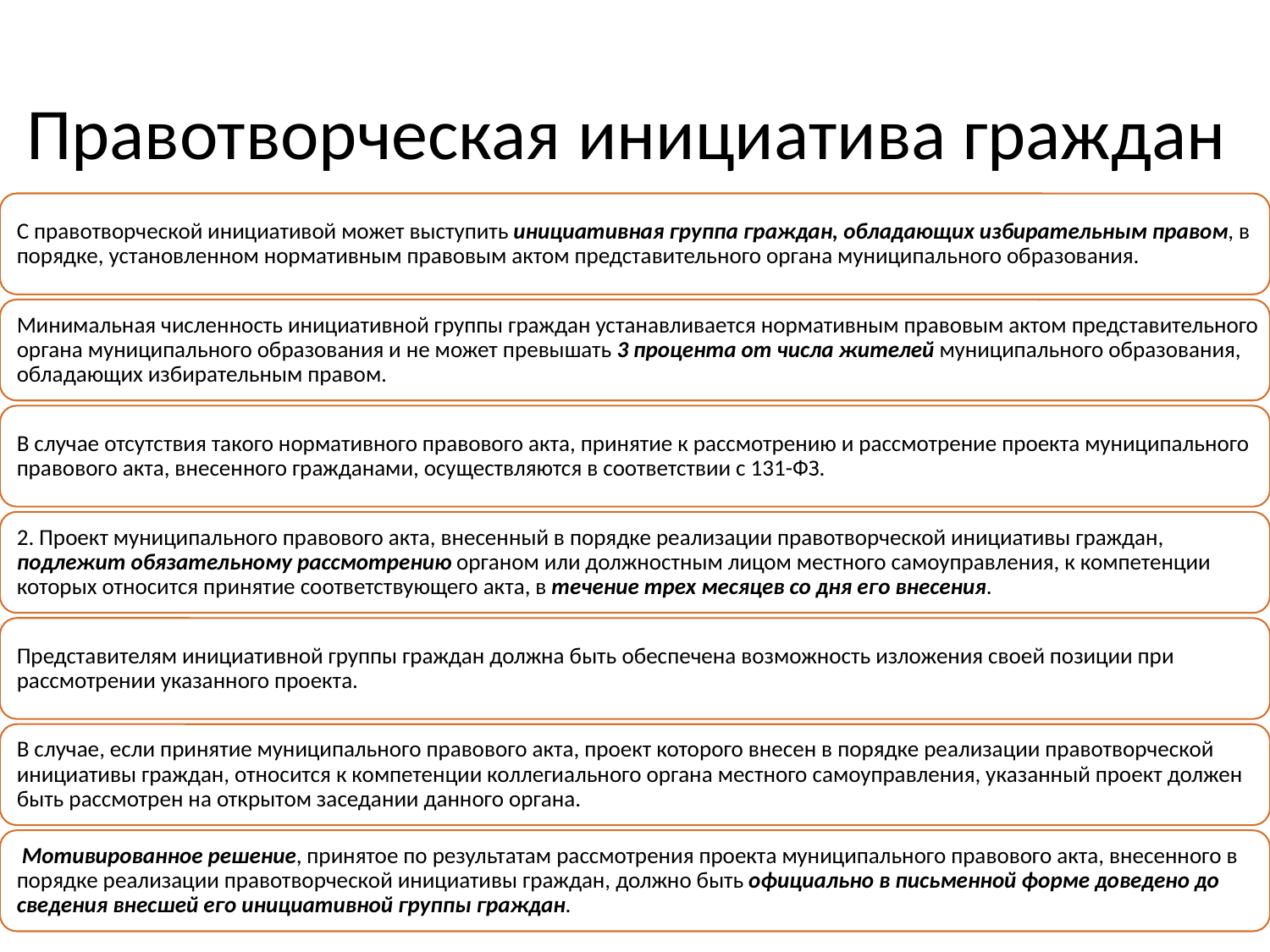

# Правотворческая инициатива граждан
С правотворческой инициативой может выступить инициативная группа граждан, обладающих избирательным правом, в порядке, установленном нормативным правовым актом представительного органа муниципального образования.
Минимальная численность инициативной группы граждан устанавливается нормативным правовым актом представительного органа муниципального образования и не может превышать 3 процента от числа жителей муниципального образования, обладающих избирательным правом.
В случае отсутствия такого нормативного правового акта, принятие к рассмотрению и рассмотрение проекта муниципального правового акта, внесенного гражданами, осуществляются в соответствии с 131-ФЗ.
2. Проект муниципального правового акта, внесенный в порядке реализации правотворческой инициативы граждан, подлежит обязательному рассмотрению органом или должностным лицом местного самоуправления, к компетенции которых относится принятие соответствующего акта, в течение трех месяцев со дня его внесения.
Представителям инициативной группы граждан должна быть обеспечена возможность изложения своей позиции при рассмотрении указанного проекта.
В случае, если принятие муниципального правового акта, проект которого внесен в порядке реализации правотворческой инициативы граждан, относится к компетенции коллегиального органа местного самоуправления, указанный проект должен быть рассмотрен на открытом заседании данного органа.
 Мотивированное решение, принятое по результатам рассмотрения проекта муниципального правового акта, внесенного в порядке реализации правотворческой инициативы граждан, должно быть официально в письменной форме доведено до сведения внесшей его инициативной группы граждан.